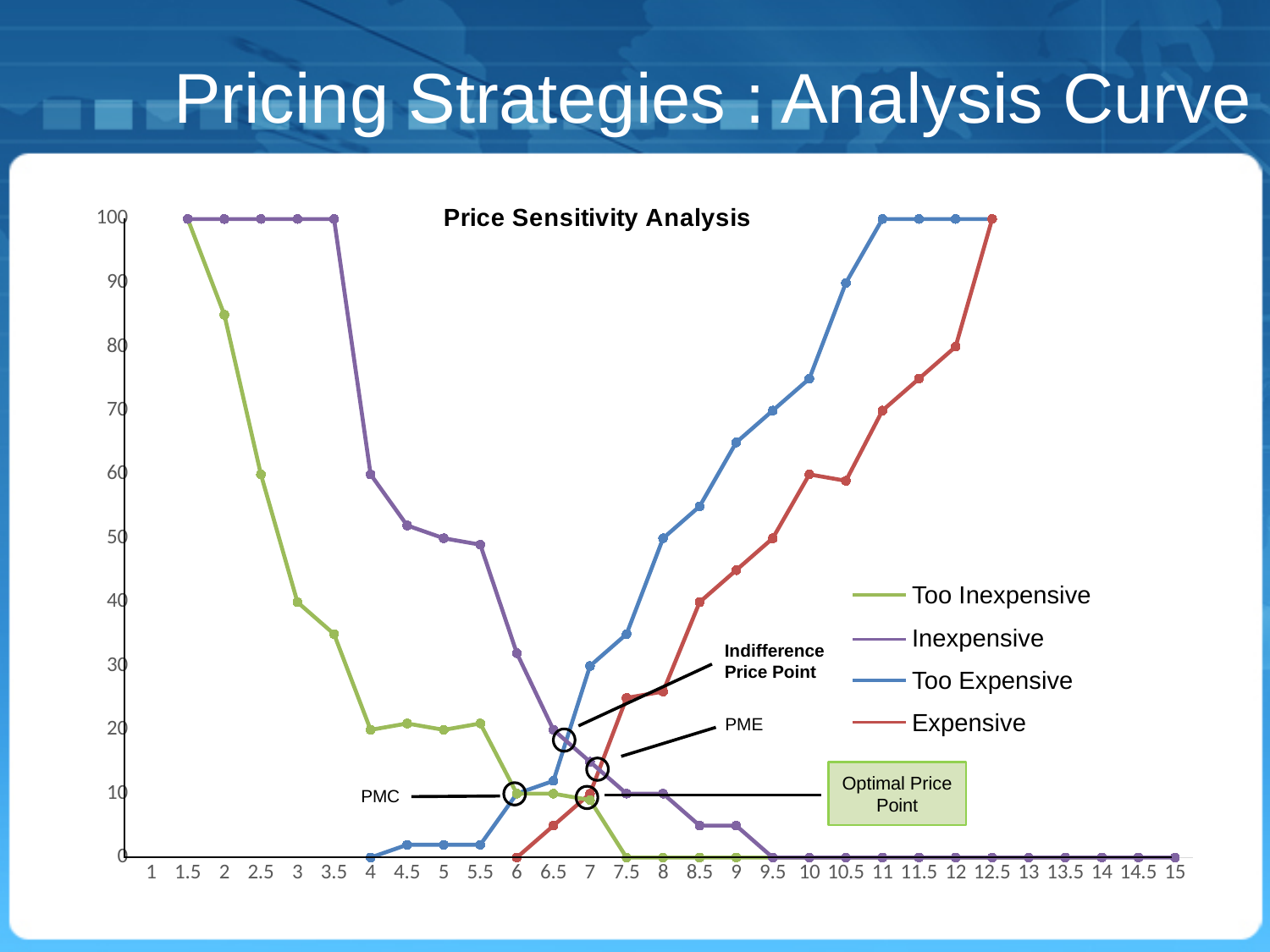

Pricing Strategies : Analysis Curve

[unsupported chart]

Too Inexpensive
Inexpensive
Too Expensive
Expensive
Indifference Price Point
PME

Optimal Price Point
PMC